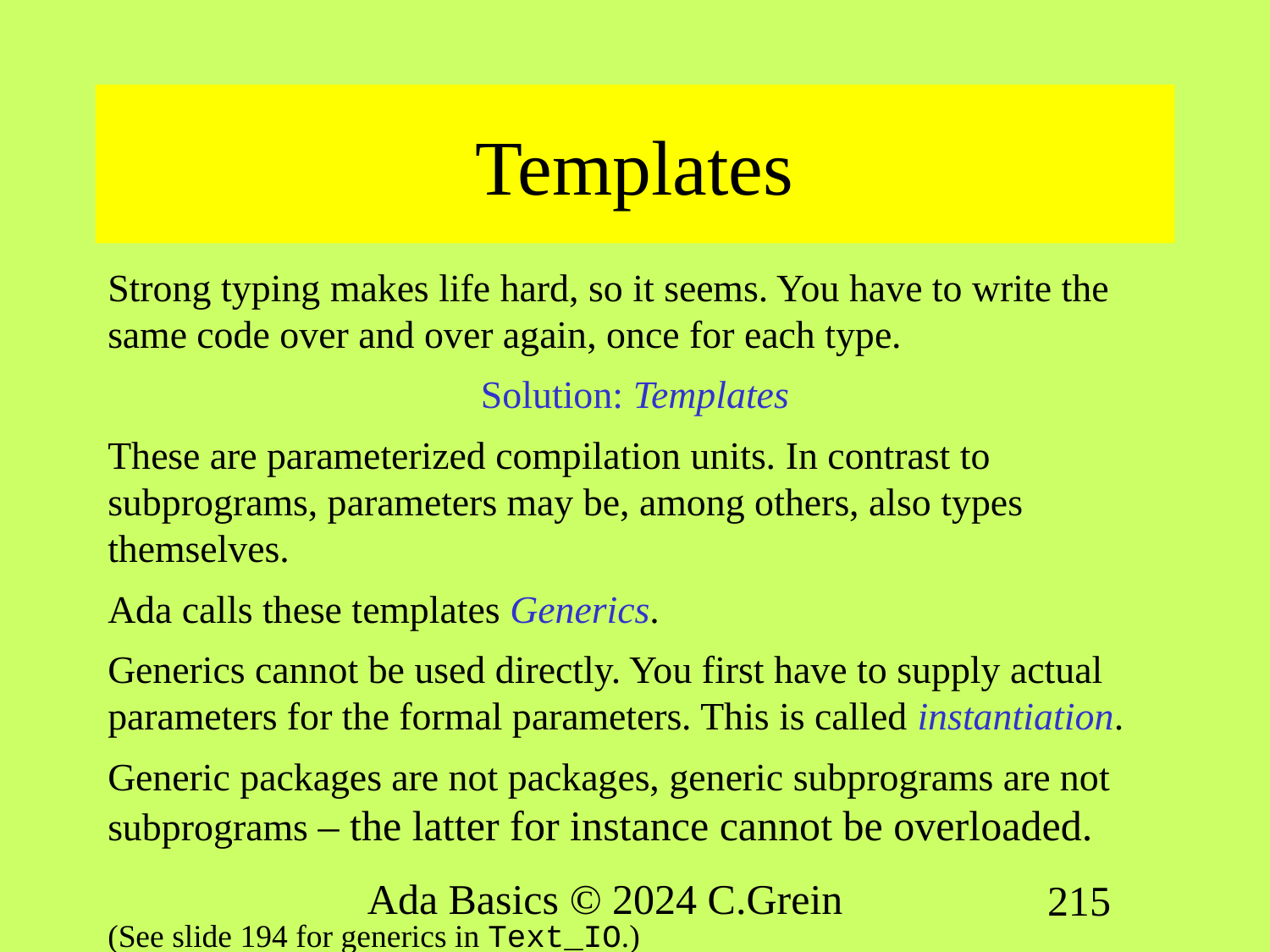

# Templates
Strong typing makes life hard, so it seems. You have to write the same code over and over again, once for each type.
Solution: Templates
These are parameterized compilation units. In contrast to subprograms, parameters may be, among others, also types themselves.
Ada calls these templates Generics.
Generics cannot be used directly. You first have to supply actual parameters for the formal parameters. This is called instantiation.
Generic packages are not packages, generic subprograms are not subprograms – the latter for instance cannot be overloaded.

(See slide 194 for generics in Text_IO.)
Ada Basics © 2024 C.Grein
215